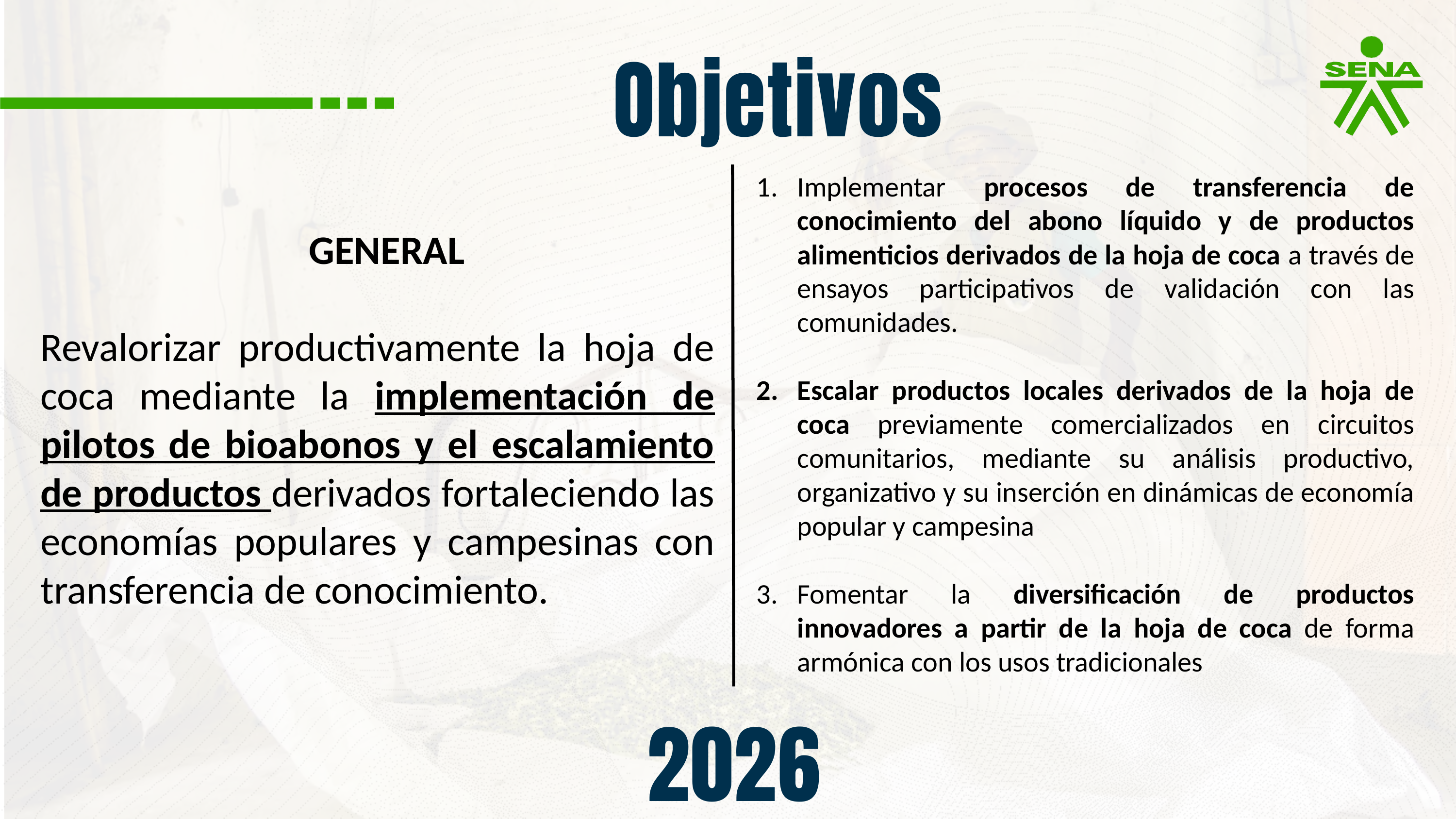

Objetivos

Implementar procesos de transferencia de conocimiento del abono líquido y de productos alimenticios derivados de la hoja de coca a través de ensayos participativos de validación con las comunidades.

Escalar productos locales derivados de la hoja de coca previamente comercializados en circuitos comunitarios, mediante su análisis productivo, organizativo y su inserción en dinámicas de economía popular y campesina

Fomentar la diversificación de productos innovadores a partir de la hoja de coca de forma armónica con los usos tradicionales
  GENERAL

Revalorizar productivamente la hoja de coca mediante la implementación de pilotos de bioabonos y el escalamiento de productos derivados fortaleciendo las economías populares y campesinas con transferencia de conocimiento.
2026